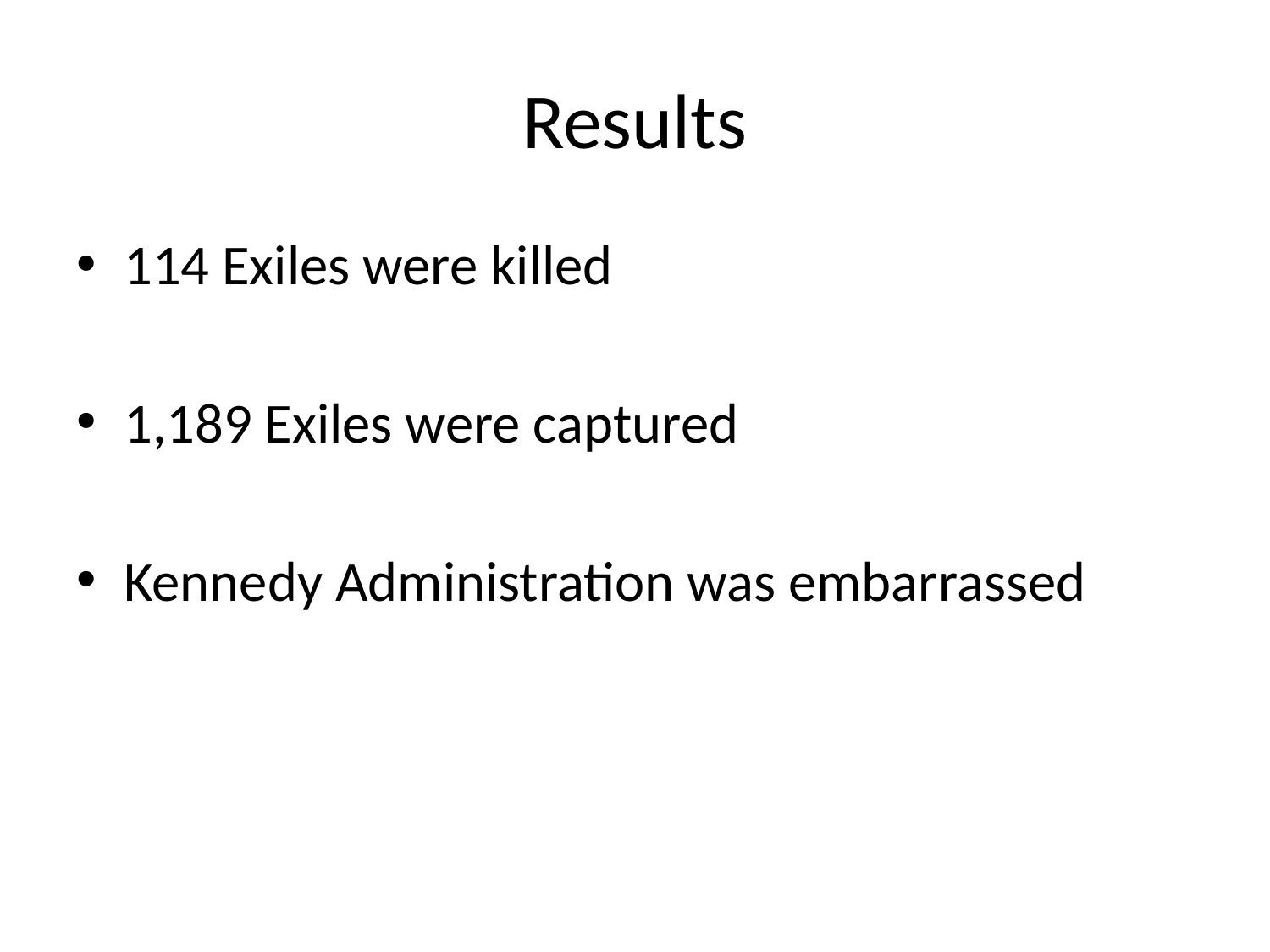

# Results
114 Exiles were killed

1,189 Exiles were captured

Kennedy Administration was embarrassed